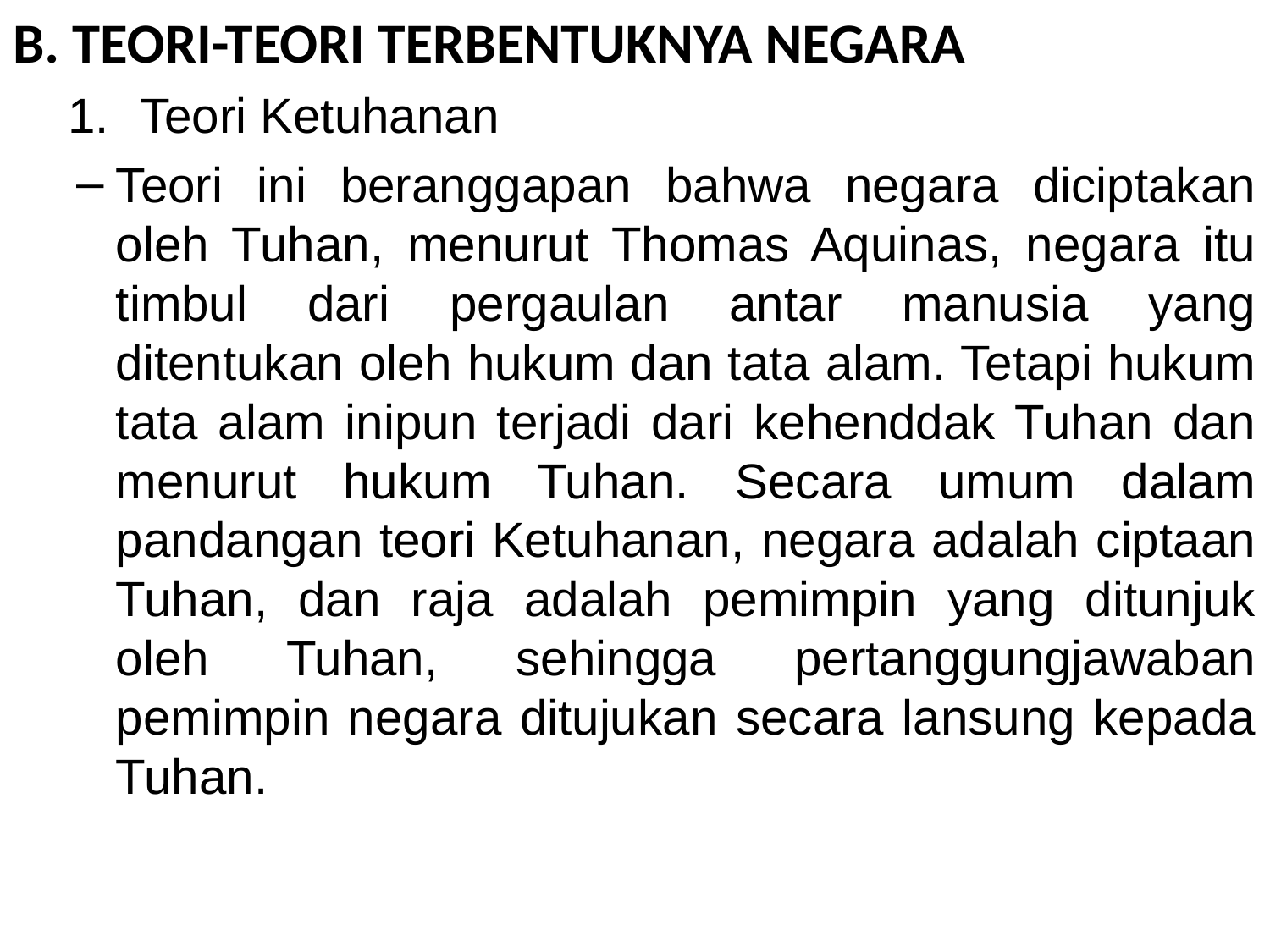

B. TEORI-TEORI TERBENTUKNYA NEGARA
Teori Ketuhanan
Teori ini beranggapan bahwa negara diciptakan oleh Tuhan, menurut Thomas Aquinas, negara itu timbul dari pergaulan antar manusia yang ditentukan oleh hukum dan tata alam. Tetapi hukum tata alam inipun terjadi dari kehenddak Tuhan dan menurut hukum Tuhan. Secara umum dalam pandangan teori Ketuhanan, negara adalah ciptaan Tuhan, dan raja adalah pemimpin yang ditunjuk oleh Tuhan, sehingga pertanggungjawaban pemimpin negara ditujukan secara lansung kepada Tuhan.